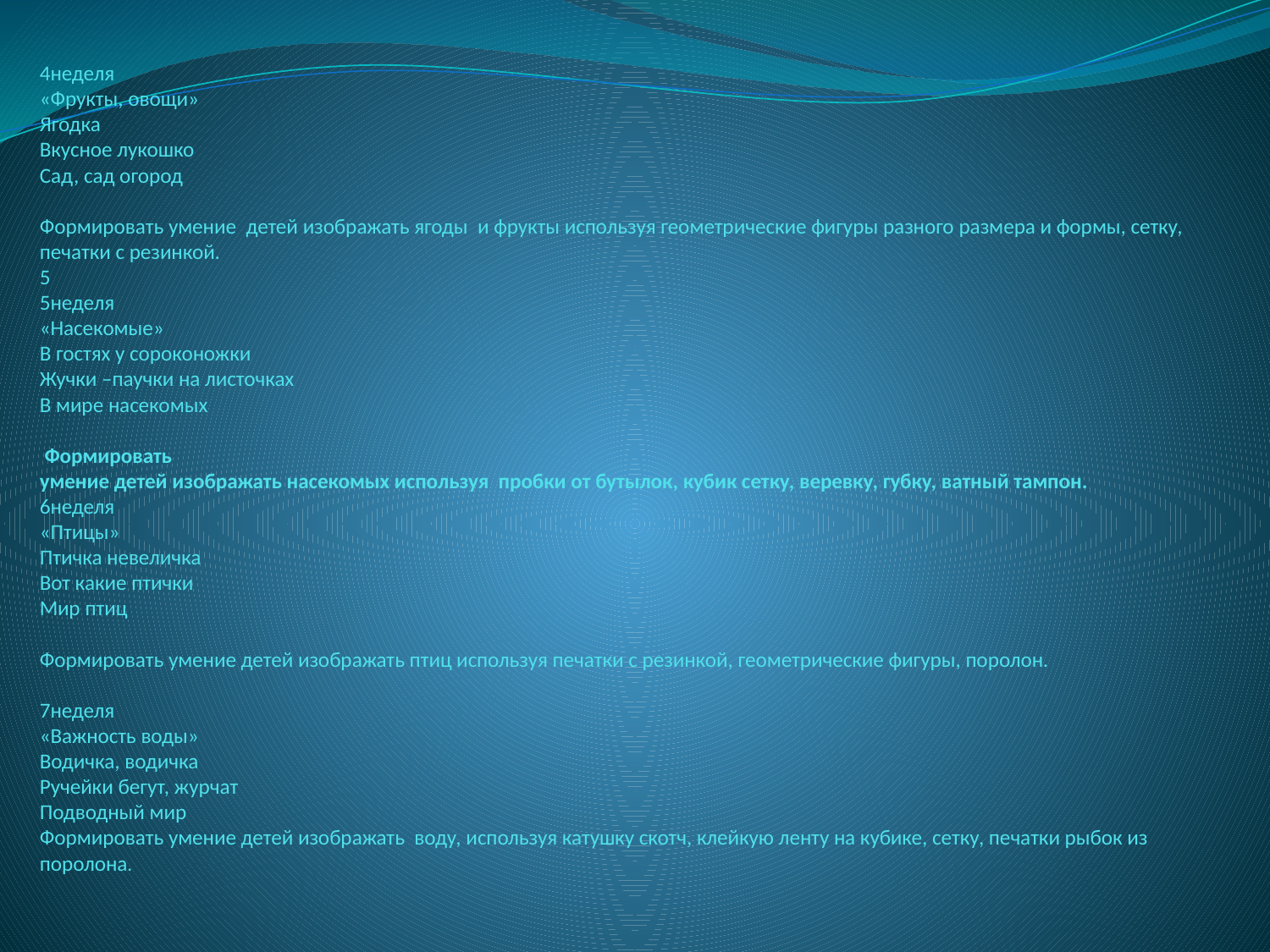

# 4неделя «Фрукты, овощи» Ягодка Вкусное лукошко Сад, сад огород   Формировать умение  детей изображать ягоды  и фрукты используя геометрические фигуры разного размера и формы, сетку, печатки с резинкой. 5 5неделя «Насекомые» В гостях у сороконожки Жучки –паучки на листочках В мире насекомых    Формировать умение детей изображать насекомых используя  пробки от бутылок, кубик сетку, веревку, губку, ватный тампон. 6неделя «Птицы» Птичка невеличка Вот какие птички Мир птиц   Формировать умение детей изображать птиц используя печатки с резинкой, геометрические фигуры, поролон. 7неделя «Важность воды» Водичка, водичка Ручейки бегут, журчат Подводный мир Формировать умение детей изображать  воду, используя катушку скотч, клейкую ленту на кубике, сетку, печатки рыбок из поролона.